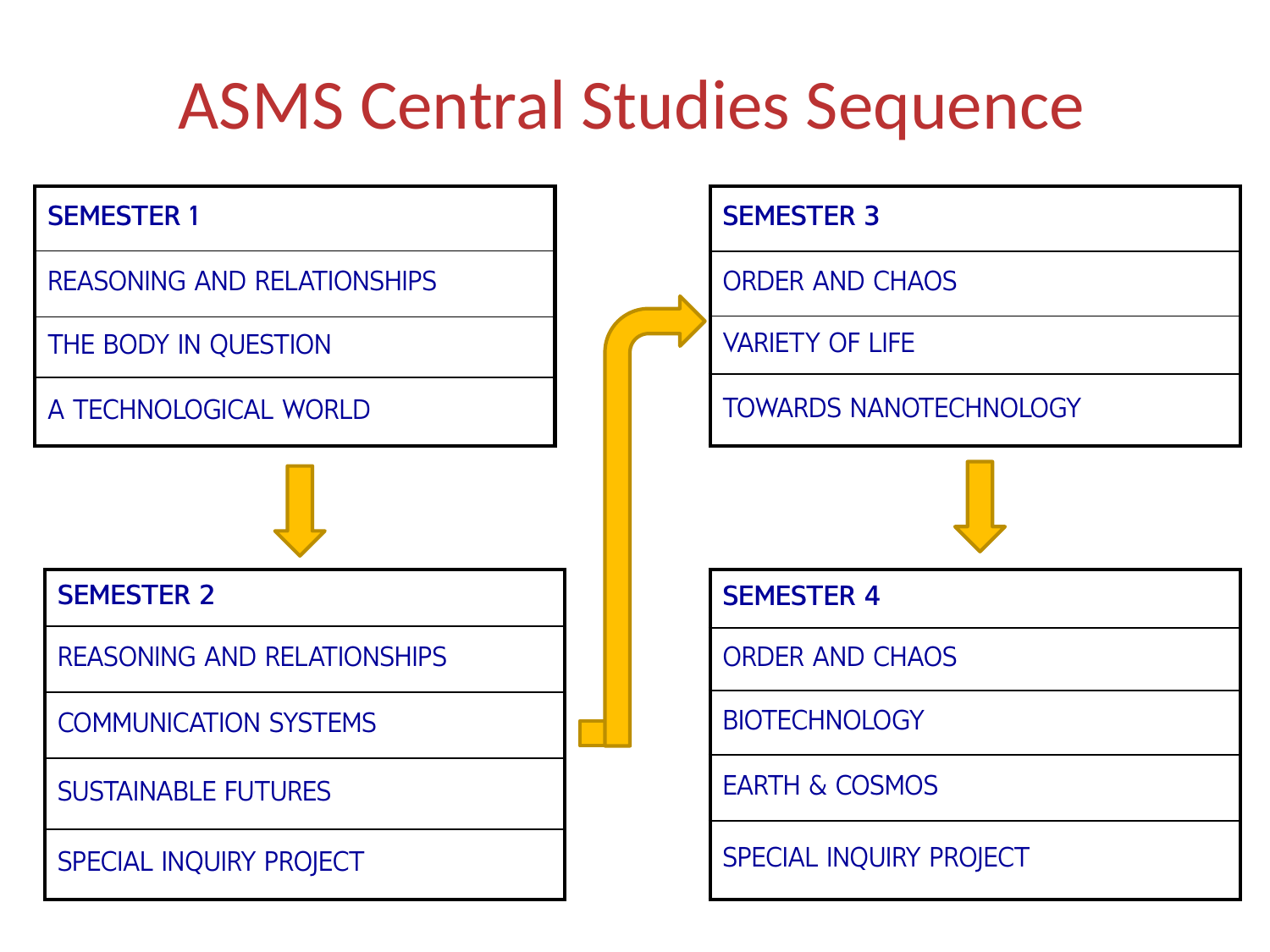

# ASMS Central Studies Sequence
| SEMESTER 1 |
| --- |
| REASONING AND RELATIONSHIPS |
| THE BODY IN QUESTION |
| A TECHNOLOGICAL WORLD |
| SEMESTER 3 |
| --- |
| ORDER AND CHAOS |
| VARIETY OF LIFE |
| TOWARDS NANOTECHNOLOGY |

| SEMESTER 2 |
| --- |
| REASONING AND RELATIONSHIPS |
| COMMUNICATION SYSTEMS |
| SUSTAINABLE FUTURES |
| SPECIAL INQUIRY PROJECT |
| SEMESTER 4 |
| --- |
| ORDER AND CHAOS |
| BIOTECHNOLOGY |
| EARTH & COSMOS |
| SPECIAL INQUIRY PROJECT |